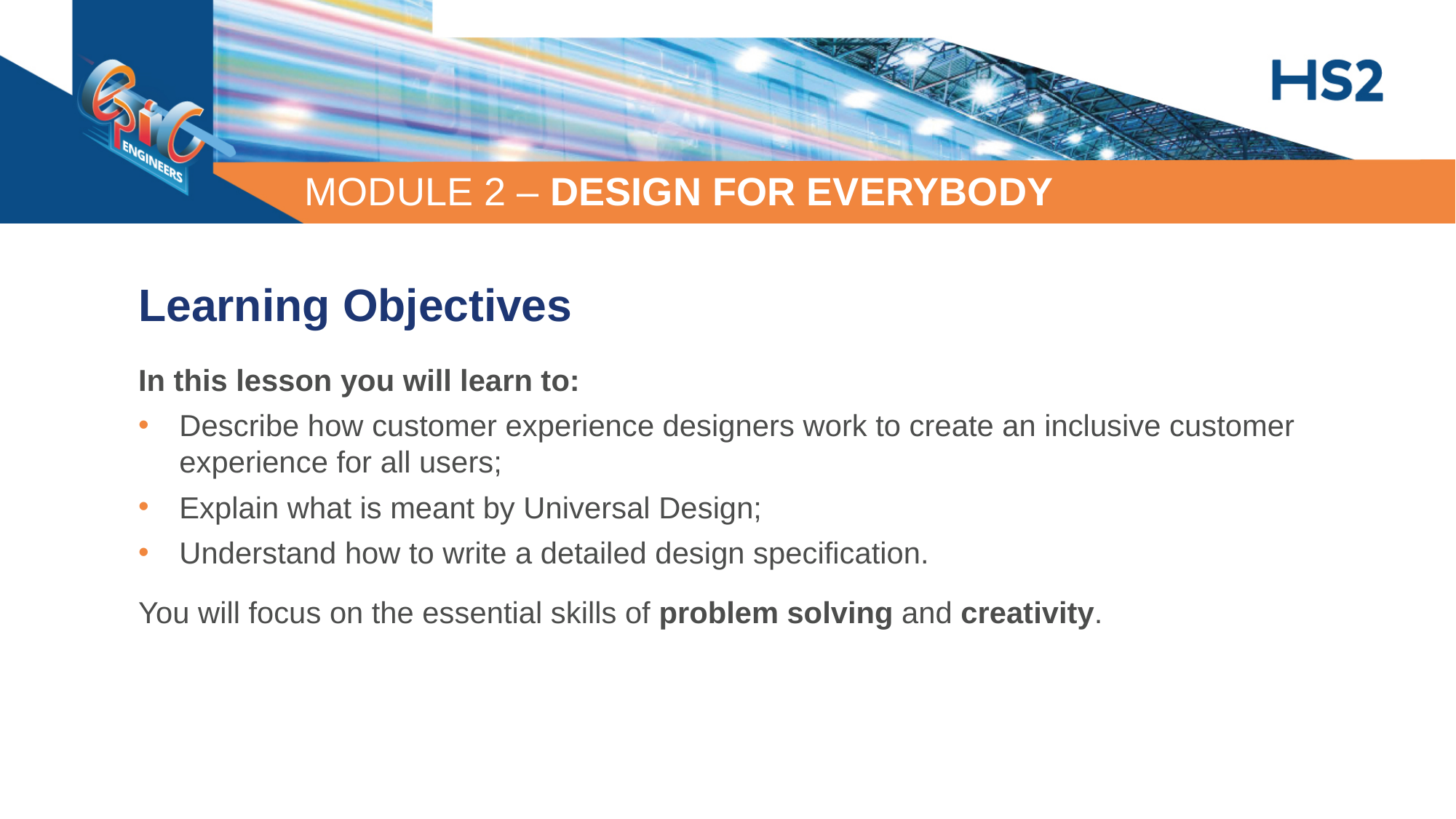

Learning Objectives
In this lesson you will learn to:
Describe how customer experience designers work to create an inclusive customer experience for all users;
Explain what is meant by Universal Design;
Understand how to write a detailed design specification.
You will focus on the essential skills of problem solving and creativity.